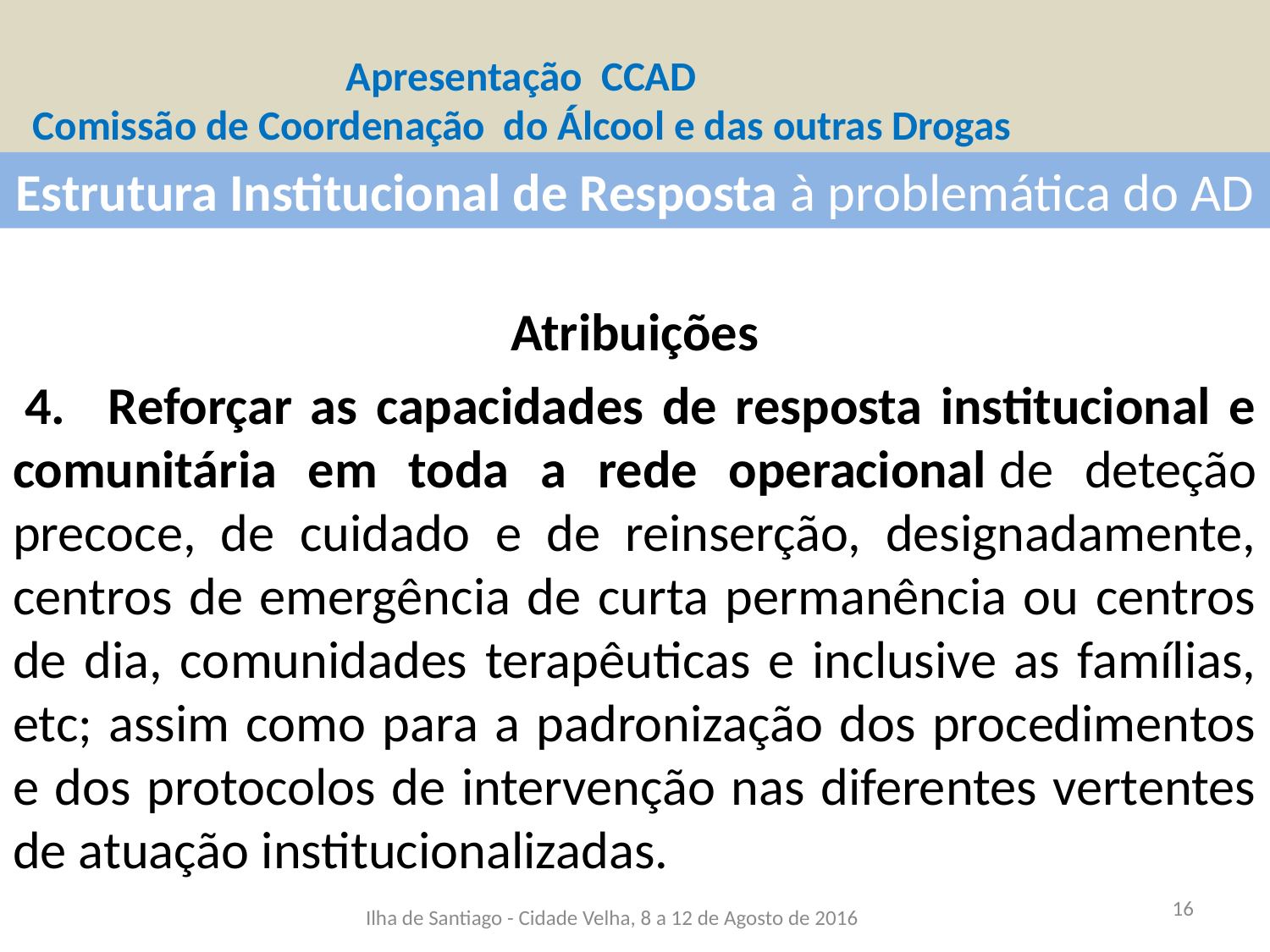

# Apresentação  CCAD Comissão de Coordenação  do Álcool e das outras Drogas
Estrutura Institucional de Resposta à problemática do AD

Atribuições
 4.   Reforçar as capacidades de resposta institucional e comunitária em toda a rede operacional de deteção precoce, de cuidado e de reinserção, designadamente, centros de emergência de curta permanência ou centros de dia, comunidades terapêuticas e inclusive as famílias, etc; assim como para a padronização dos procedimentos e dos protocolos de intervenção nas diferentes vertentes de atuação institucionalizadas.

Ilha de Santiago - Cidade Velha, 8 a 12 de Agosto de 2016
16